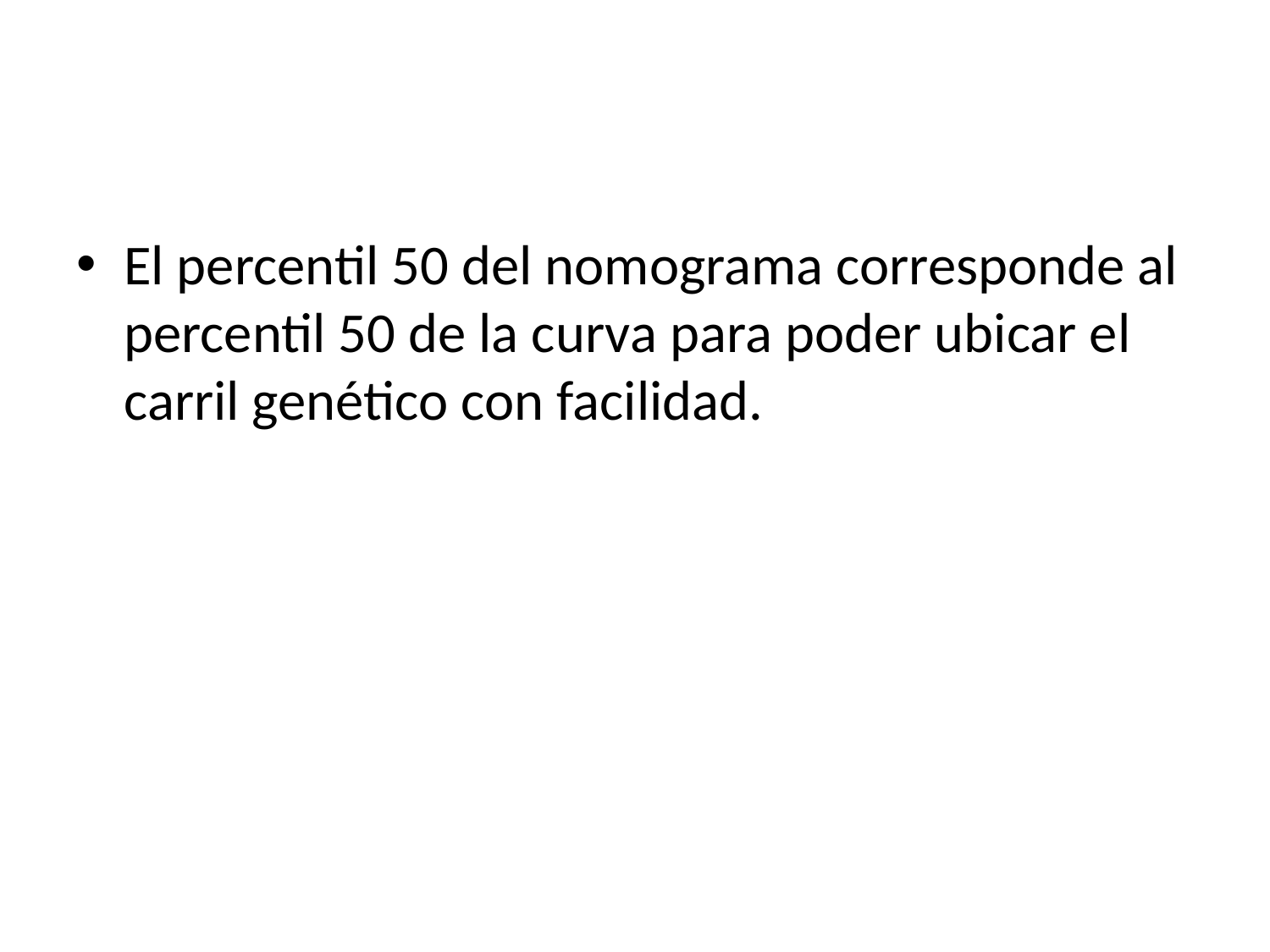

#
El percentil 50 del nomograma corresponde al percentil 50 de la curva para poder ubicar el carril genético con facilidad.